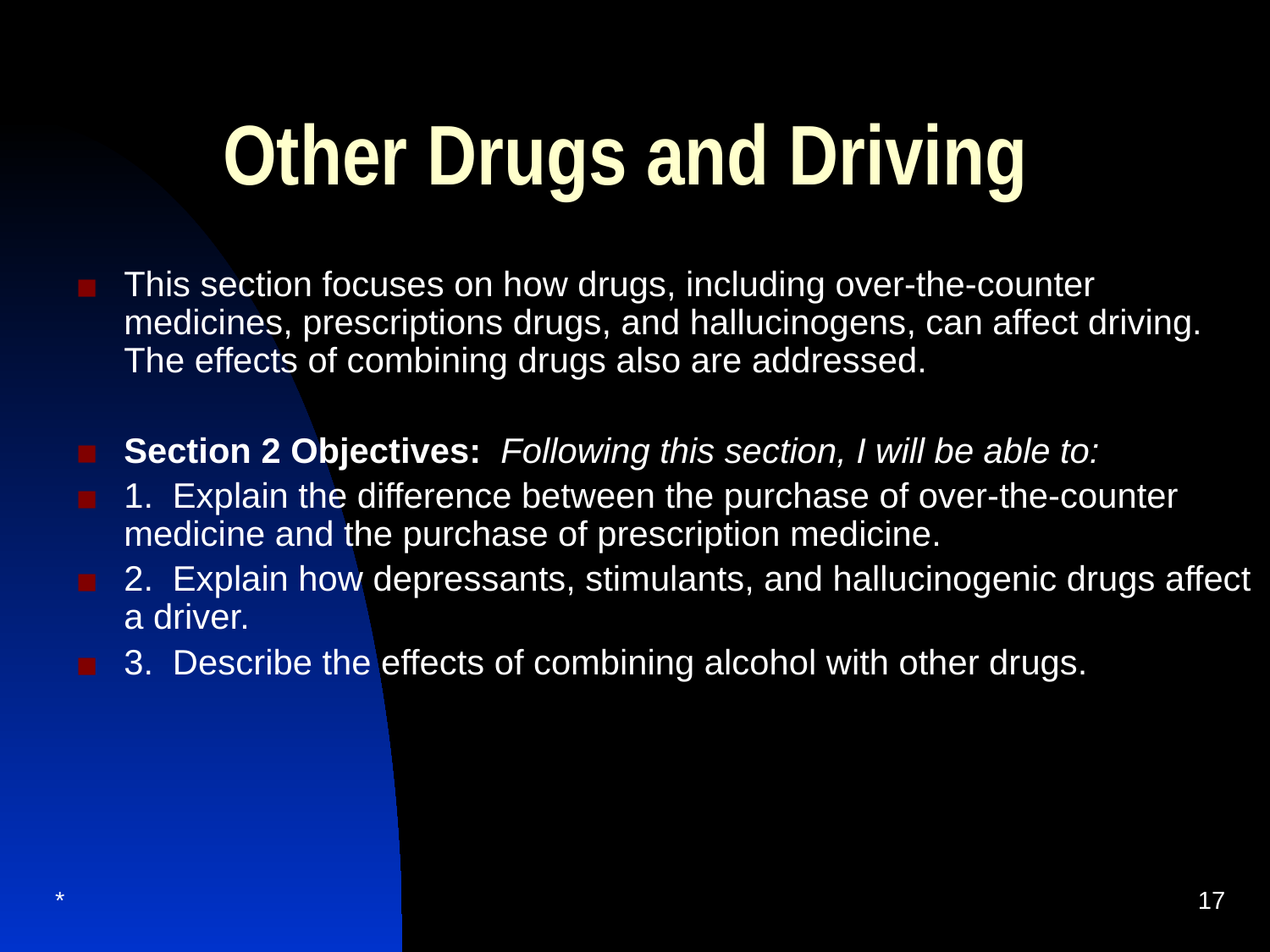

# Other Drugs and Driving

This section focuses on how drugs, including over-the-counter medicines, prescriptions drugs, and hallucinogens, can affect driving.  The effects of combining drugs also are addressed.

Section 2 Objectives:  Following this section, I will be able to:
1.  Explain the difference between the purchase of over-the-counter medicine and the purchase of prescription medicine.
2.  Explain how depressants, stimulants, and hallucinogenic drugs affect a driver.
3.  Describe the effects of combining alcohol with other drugs.

*
17